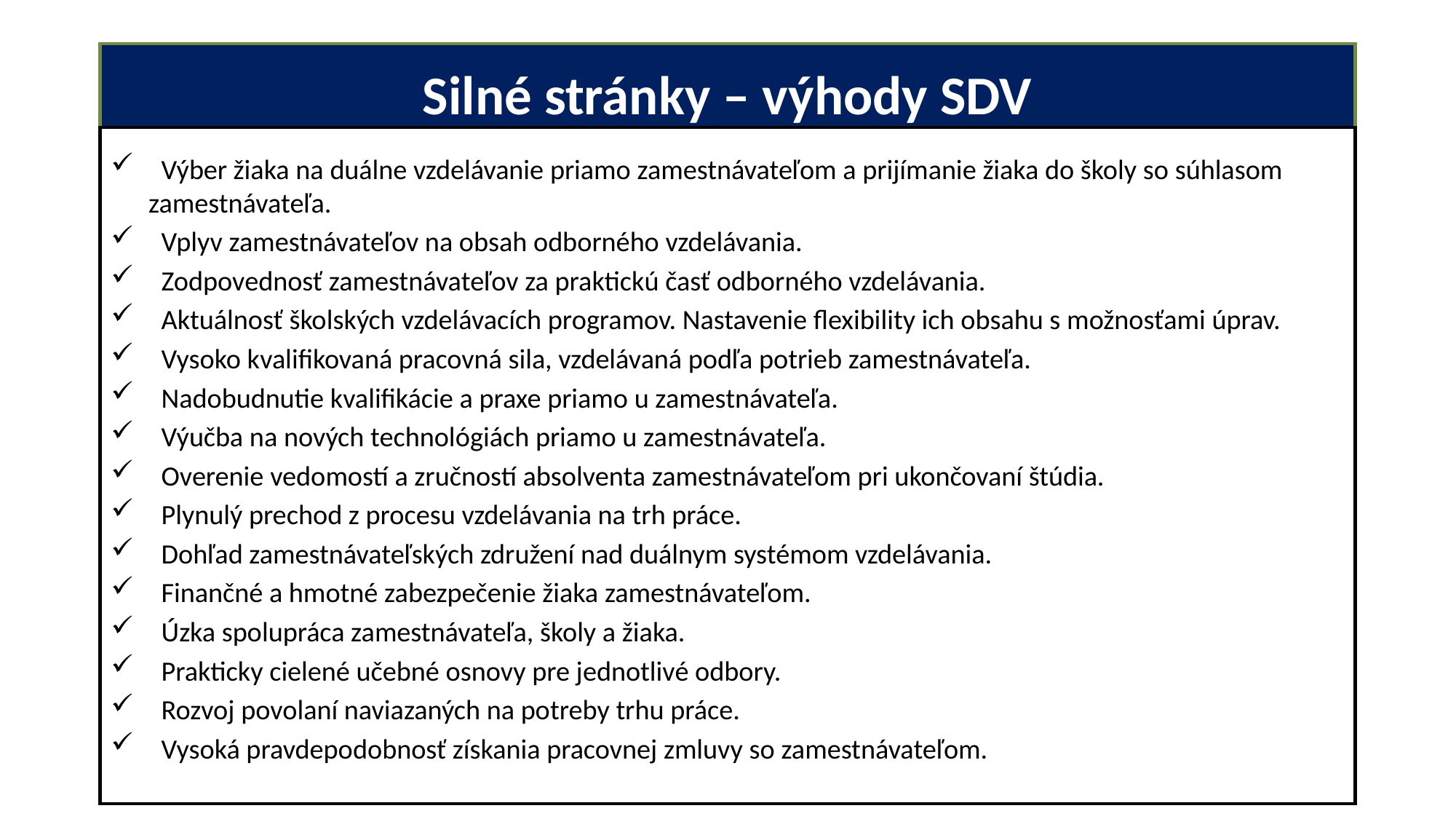

# Silné stránky – výhody SDV

  Výber žiaka na duálne vzdelávanie priamo zamestnávateľom a prijímanie žiaka do školy so súhlasom zamestnávateľa.
  Vplyv zamestnávateľov na obsah odborného vzdelávania.
  Zodpovednosť zamestnávateľov za praktickú časť odborného vzdelávania.
  Aktuálnosť školských vzdelávacích programov. Nastavenie flexibility ich obsahu s možnosťami úprav.
  Vysoko kvalifikovaná pracovná sila, vzdelávaná podľa potrieb zamestnávateľa.
  Nadobudnutie kvalifikácie a praxe priamo u zamestnávateľa.
  Výučba na nových technológiách priamo u zamestnávateľa.
  Overenie vedomostí a zručností absolventa zamestnávateľom pri ukončovaní štúdia.
  Plynulý prechod z procesu vzdelávania na trh práce.
  Dohľad zamestnávateľských združení nad duálnym systémom vzdelávania.
  Finančné a hmotné zabezpečenie žiaka zamestnávateľom.
  Úzka spolupráca zamestnávateľa, školy a žiaka.
  Prakticky cielené učebné osnovy pre jednotlivé odbory.
  Rozvoj povolaní naviazaných na potreby trhu práce.
  Vysoká pravdepodobnosť získania pracovnej zmluvy so zamestnávateľom.